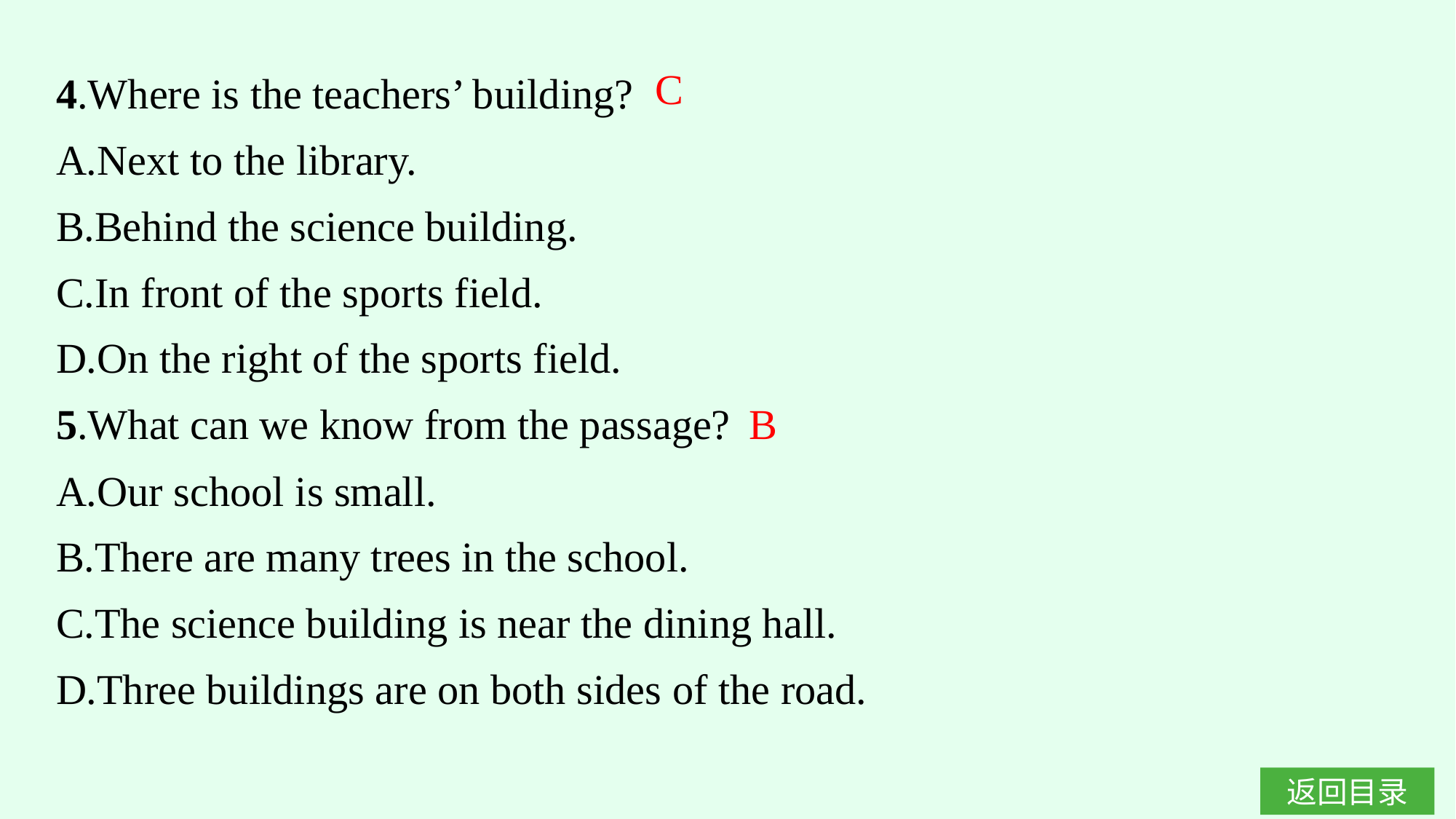

4.Where is the teachers’ building?
A.Next to the library.
B.Behind the science building.
C.In front of the sports field.
D.On the right of the sports field.
5.What can we know from the passage?
A.Our school is small.
B.There are many trees in the school.
C.The science building is near the dining hall.
D.Three buildings are on both sides of the road.
C
B